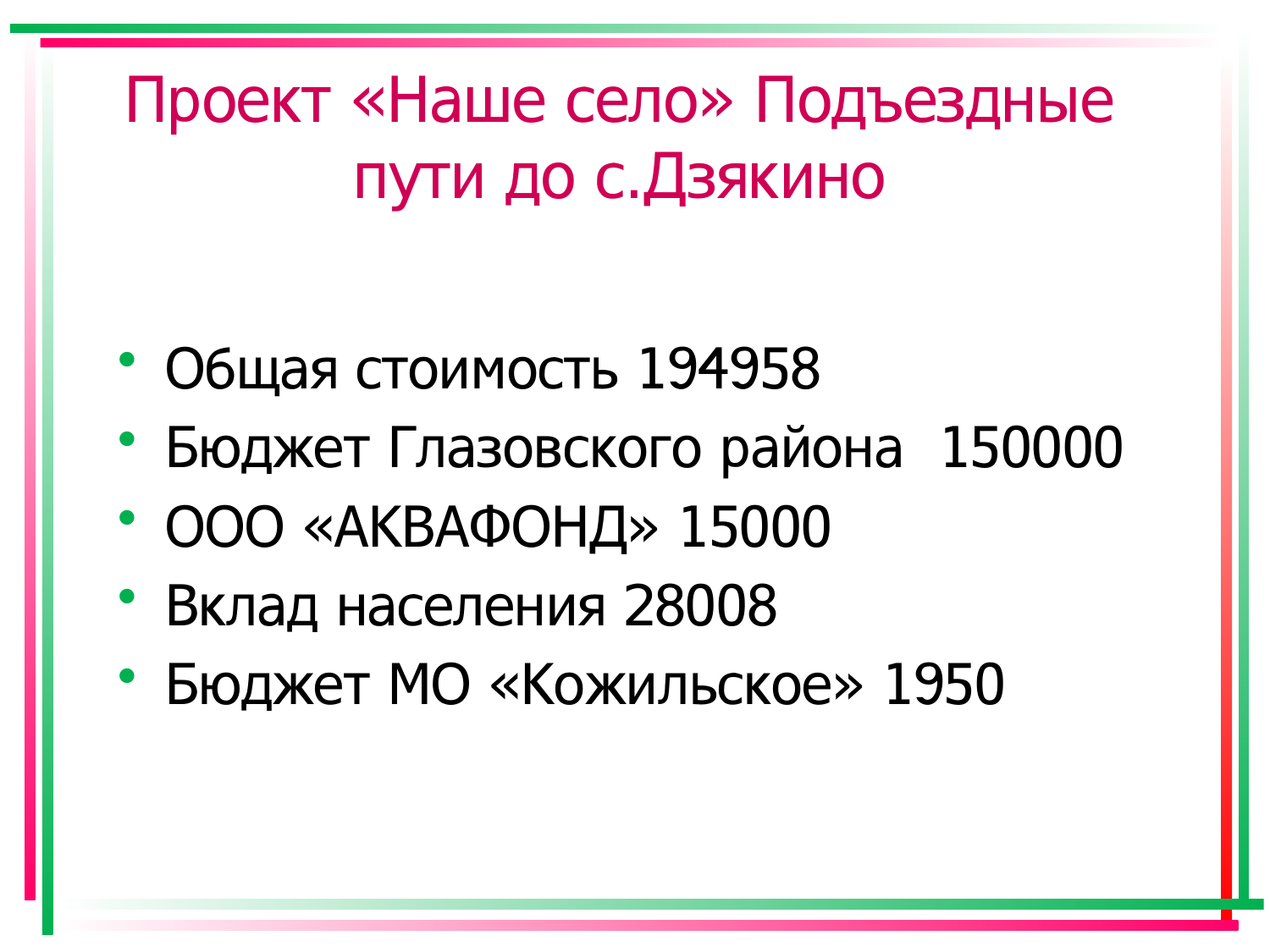

# Проект «Наше село» Подъездные пути до с.Дзякино
Общая стоимость 194958
Бюджет Глазовского района  150000
ООО «АКВАФОНД» 15000
Вклад населения 28008
Бюджет МО «Кожильское» 1950